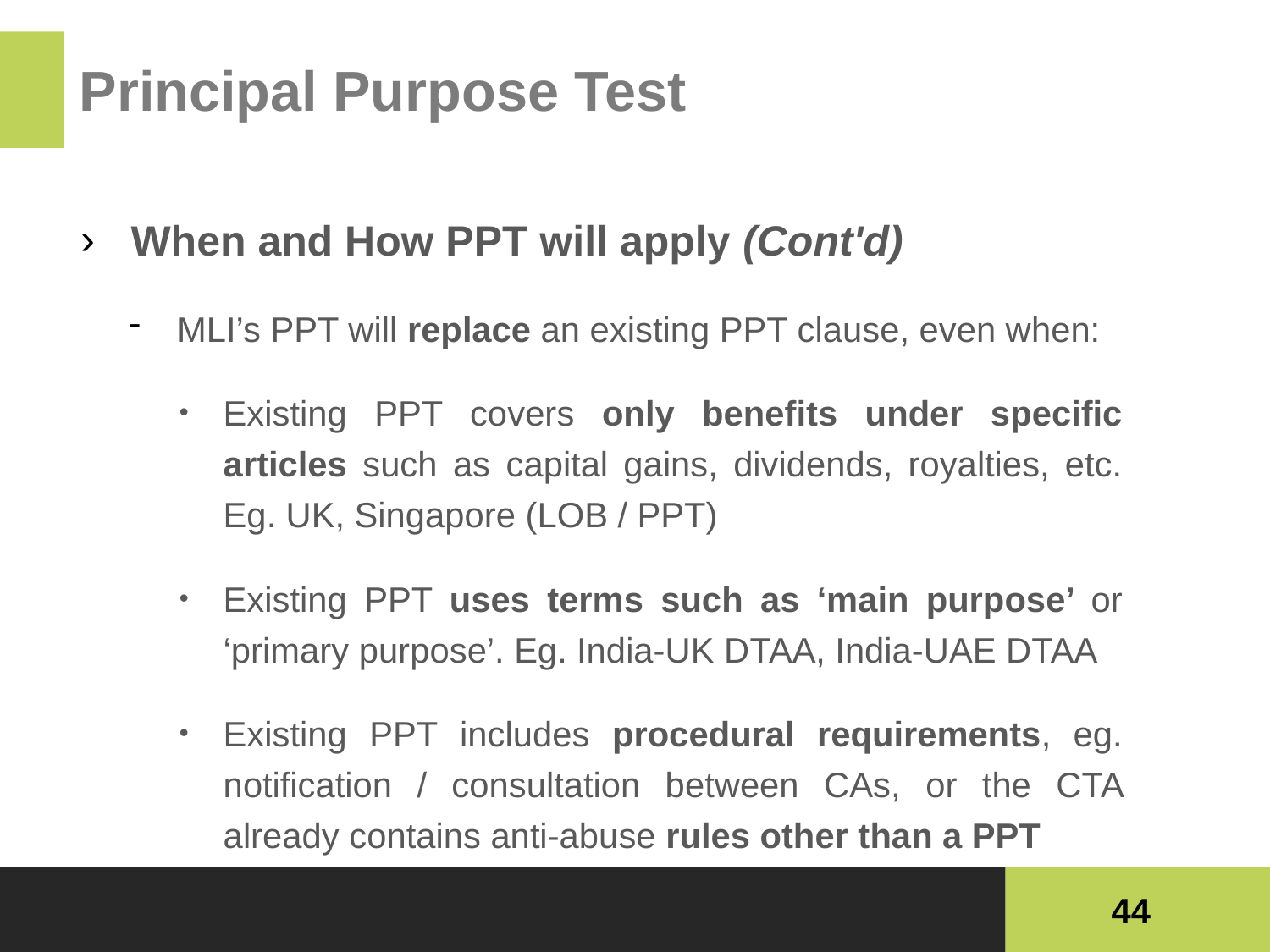

# Principal Purpose Test
When and How PPT will apply (Cont'd)
MLI’s PPT will replace an existing PPT clause, even when:
Existing PPT covers only benefits under specific articles such as capital gains, dividends, royalties, etc. Eg. UK, Singapore (LOB / PPT)
Existing PPT uses terms such as ‘main purpose’ or ‘primary purpose’. Eg. India-UK DTAA, India-UAE DTAA
Existing PPT includes procedural requirements, eg. notification / consultation between CAs, or the CTA already contains anti-abuse rules other than a PPT